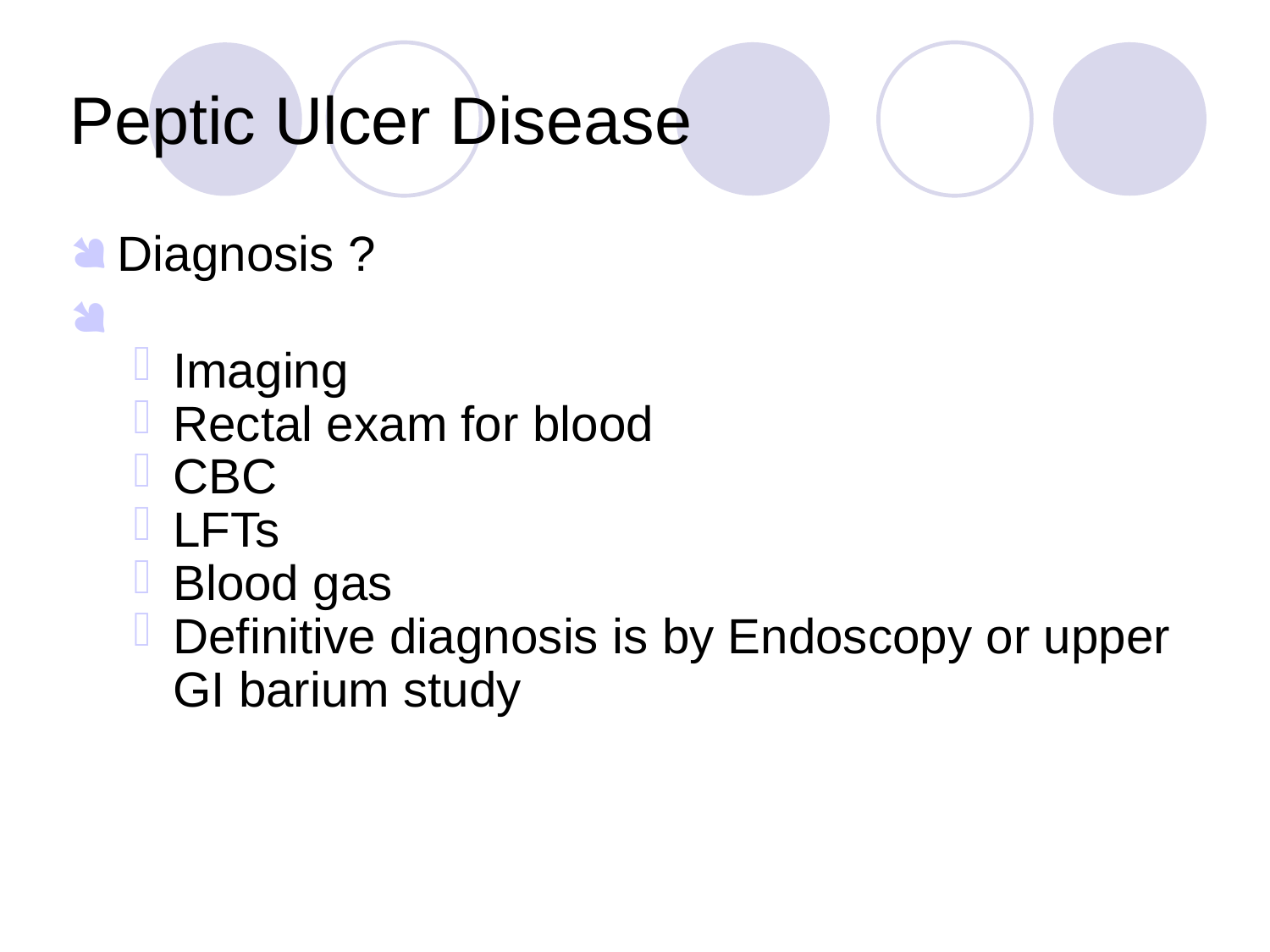

Peptic Ulcer Disease
Diagnosis ?

Imaging
Rectal exam for blood
CBC
LFTs
Blood gas
Definitive diagnosis is by Endoscopy or upper GI barium study